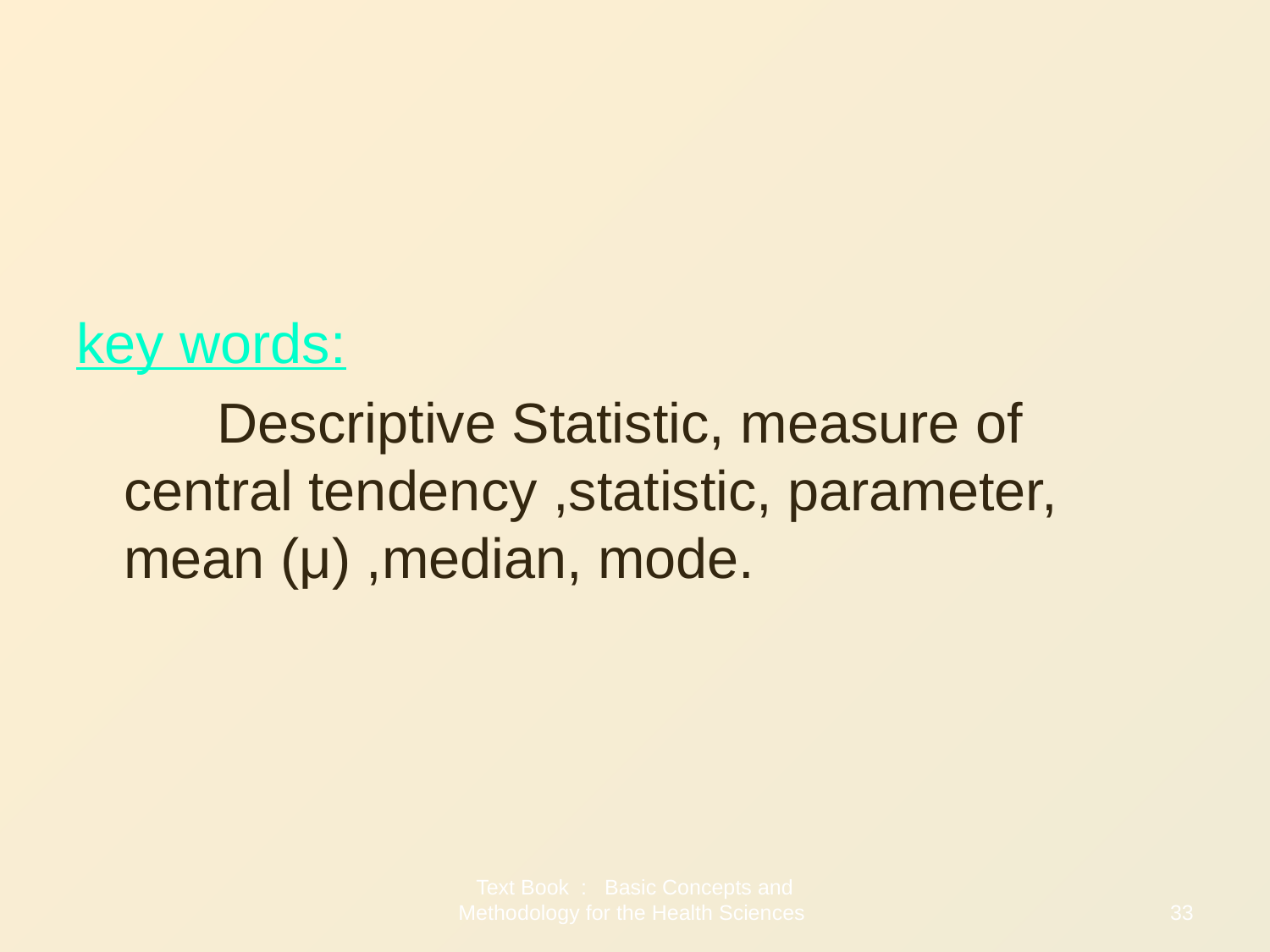

key words:
         Descriptive Statistic, measure of central tendency ,statistic, parameter, mean (μ) ,median, mode.
Text Book  :   Basic Concepts and Methodology for the Health Sciences
33